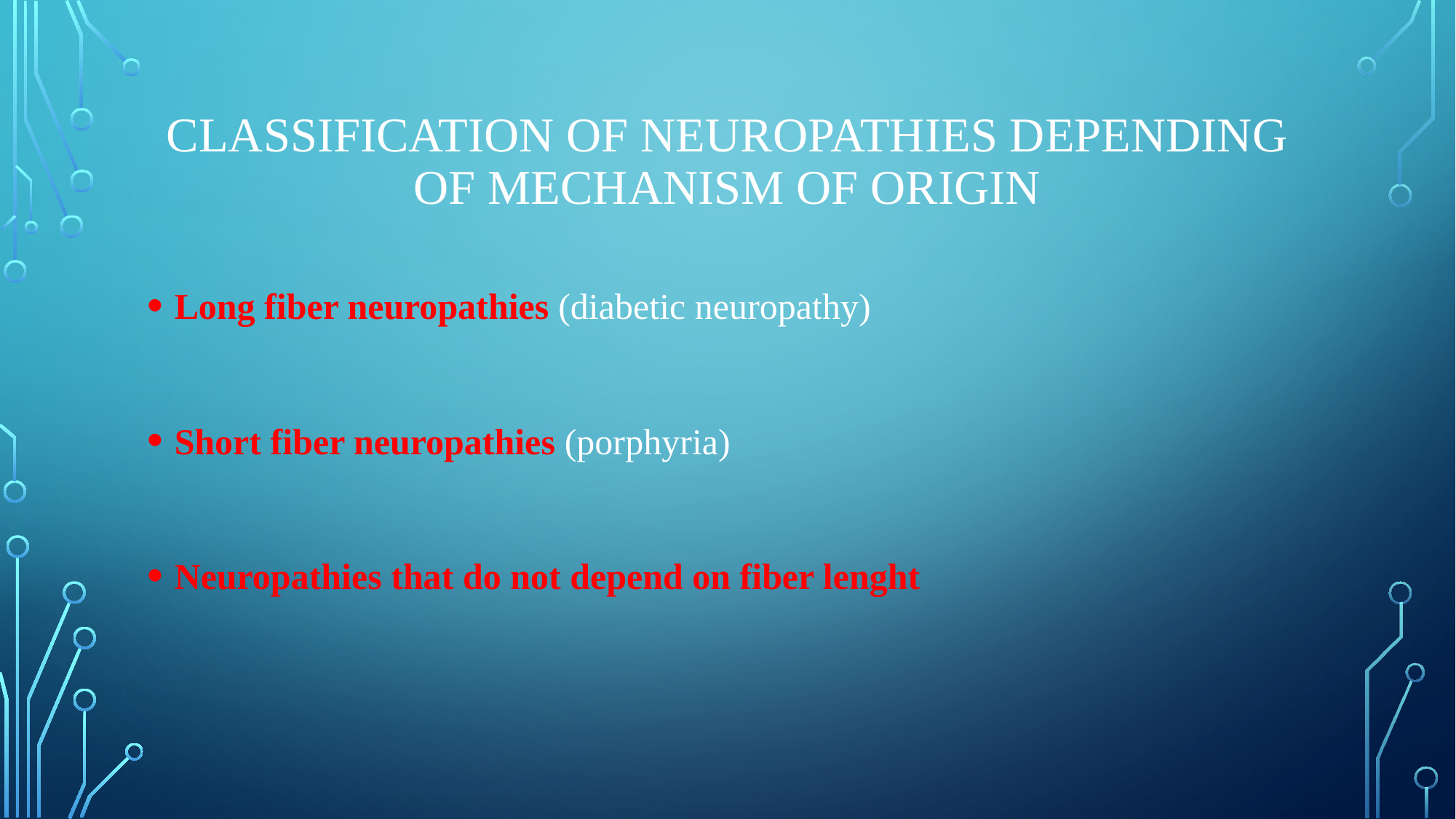

# Classification of neuropathies depending of mechanism of origin
Long fiber neuropathies (diabetic neuropathy)

Short fiber neuropathies (porphyria)

Neuropathies that do not depend on fiber lenght